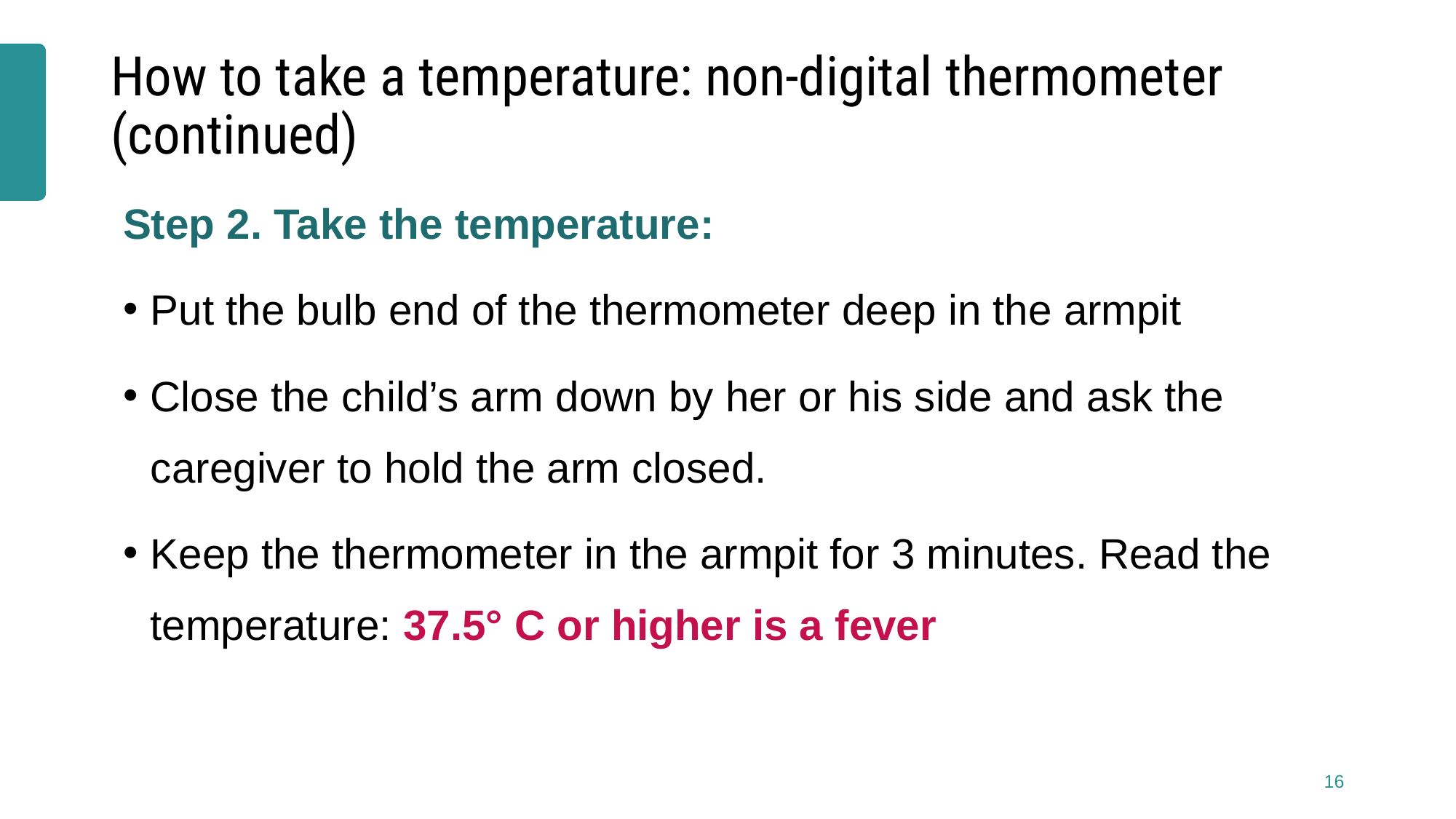

# How to take a temperature: non-digital thermometer (continued)
Step 2. Take the temperature:
Put the bulb end of the thermometer deep in the armpit
Close the child’s arm down by her or his side and ask the caregiver to hold the arm closed.
Keep the thermometer in the armpit for 3 minutes. Read the temperature: 37.5° C or higher is a fever

16